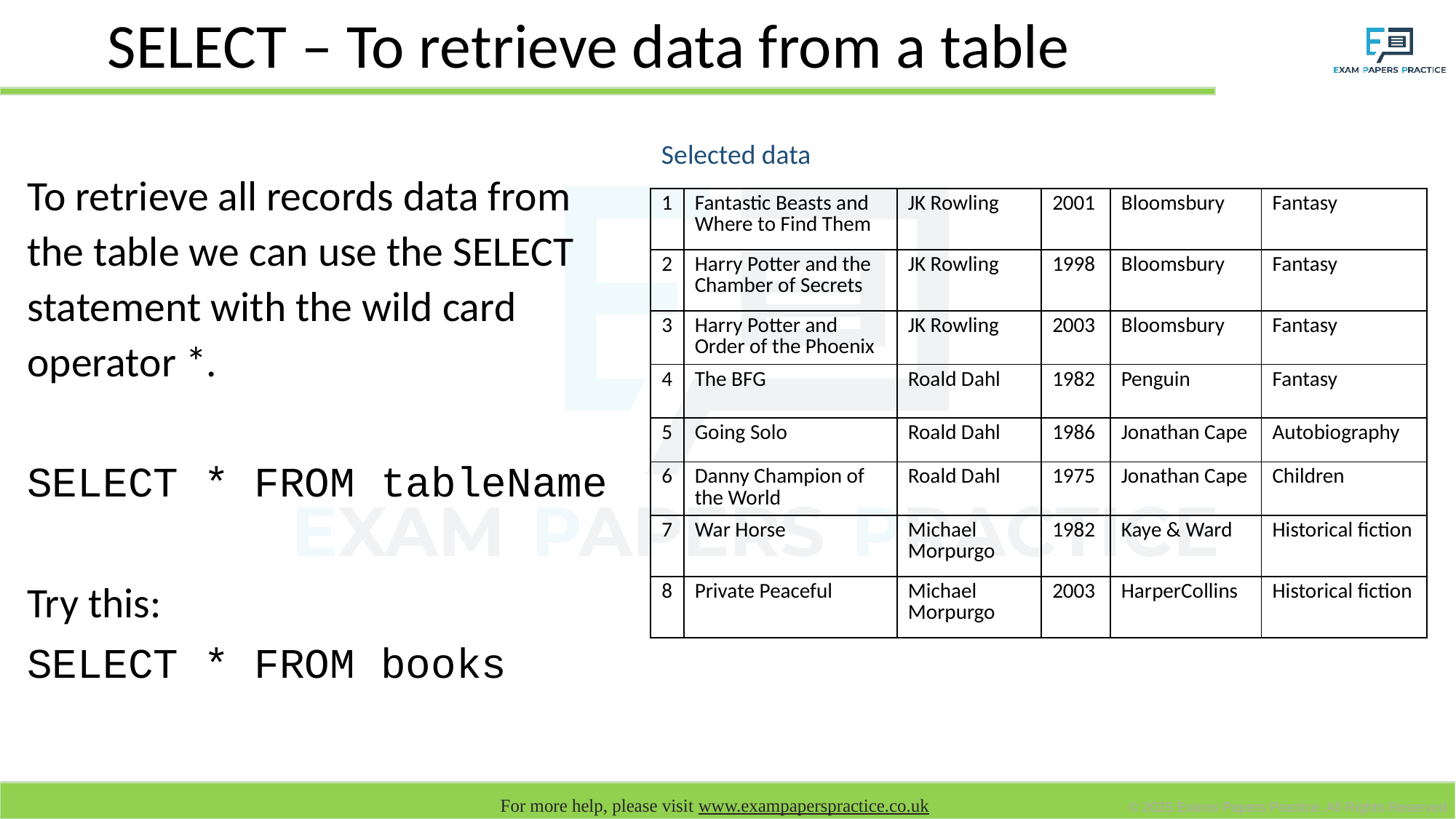

# SELECT – To retrieve data from a table
Selected data
To retrieve all records data from the table we can use the SELECT statement with the wild card operator *.

SELECT * FROM tableName

Try this:
SELECT * FROM books

| 1 | Fantastic Beasts and Where to Find Them | JK Rowling | 2001 | Bloomsbury | Fantasy |
| --- | --- | --- | --- | --- | --- |
| 2 | Harry Potter and the Chamber of Secrets | JK Rowling | 1998 | Bloomsbury | Fantasy |
| 3 | Harry Potter and Order of the Phoenix | JK Rowling | 2003 | Bloomsbury | Fantasy |
| 4 | The BFG | Roald Dahl | 1982 | Penguin | Fantasy |
| 5 | Going Solo | Roald Dahl | 1986 | Jonathan Cape | Autobiography |
| 6 | Danny Champion of the World | Roald Dahl | 1975 | Jonathan Cape | Children |
| 7 | War Horse | Michael Morpurgo | 1982 | Kaye & Ward | Historical fiction |
| 8 | Private Peaceful | Michael Morpurgo | 2003 | HarperCollins | Historical fiction |